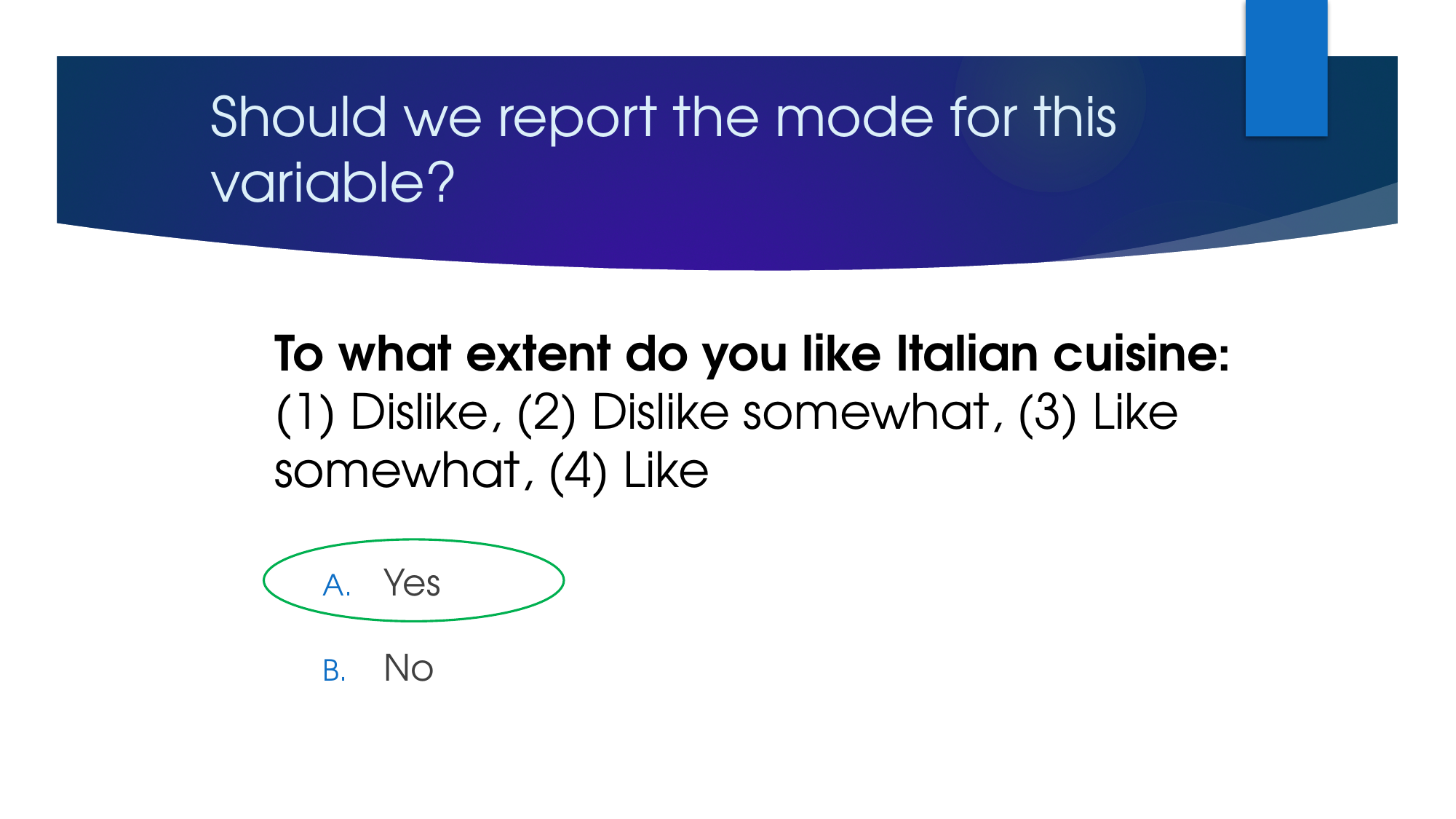

# Should we report the mode for this variable?
To what extent do you like Italian cuisine:
(1) Dislike, (2) Dislike somewhat, (3) Like somewhat, (4) Like
Yes
No